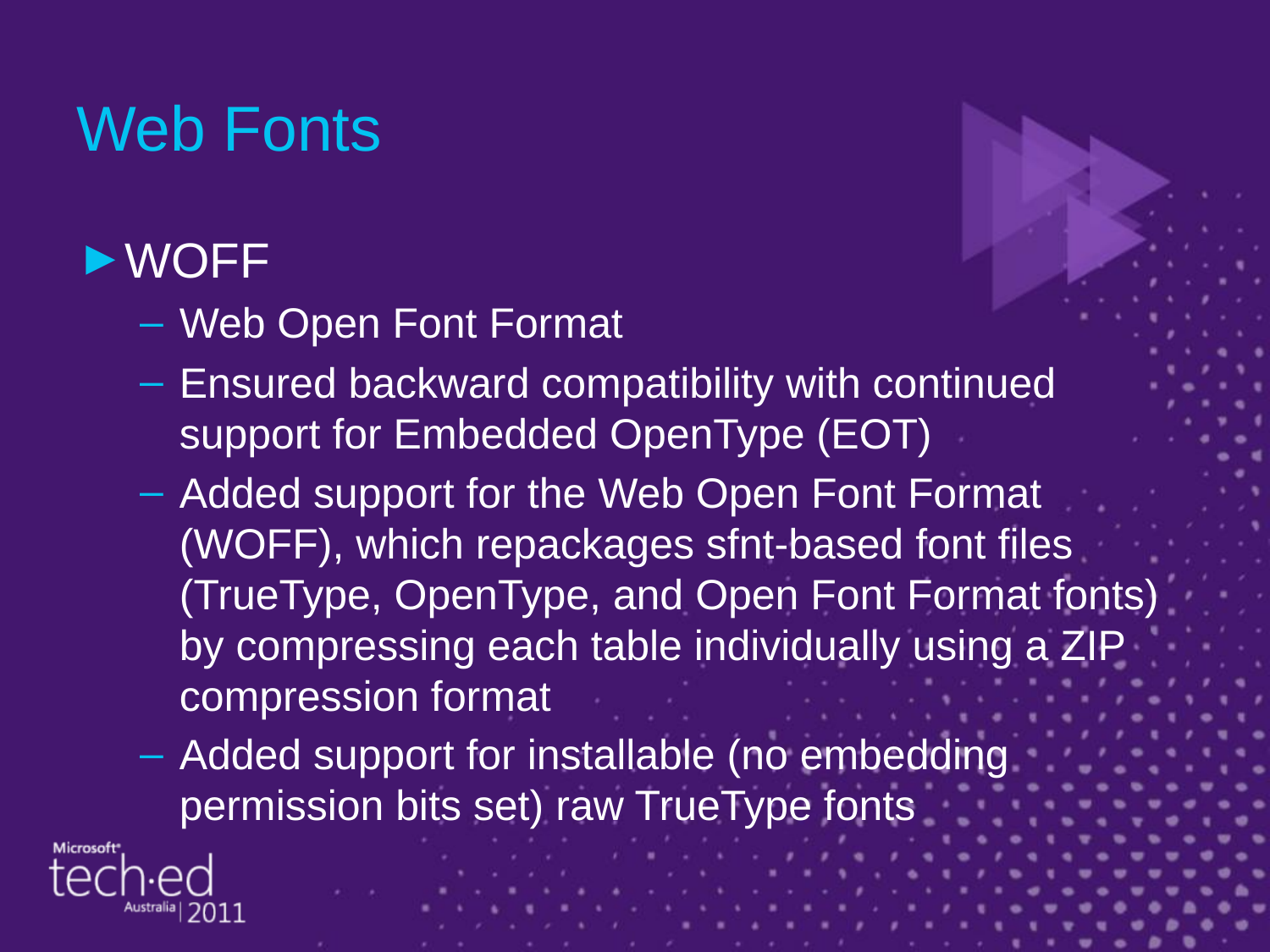

# Web Fonts
WOFF
Web Open Font Format
Ensured backward compatibility with continued support for Embedded OpenType (EOT)
Added support for the Web Open Font Format (WOFF), which repackages sfnt-based font files (TrueType, OpenType, and Open Font Format fonts) by compressing each table individually using a ZIP compression format
Added support for installable (no embedding permission bits set) raw TrueType fonts